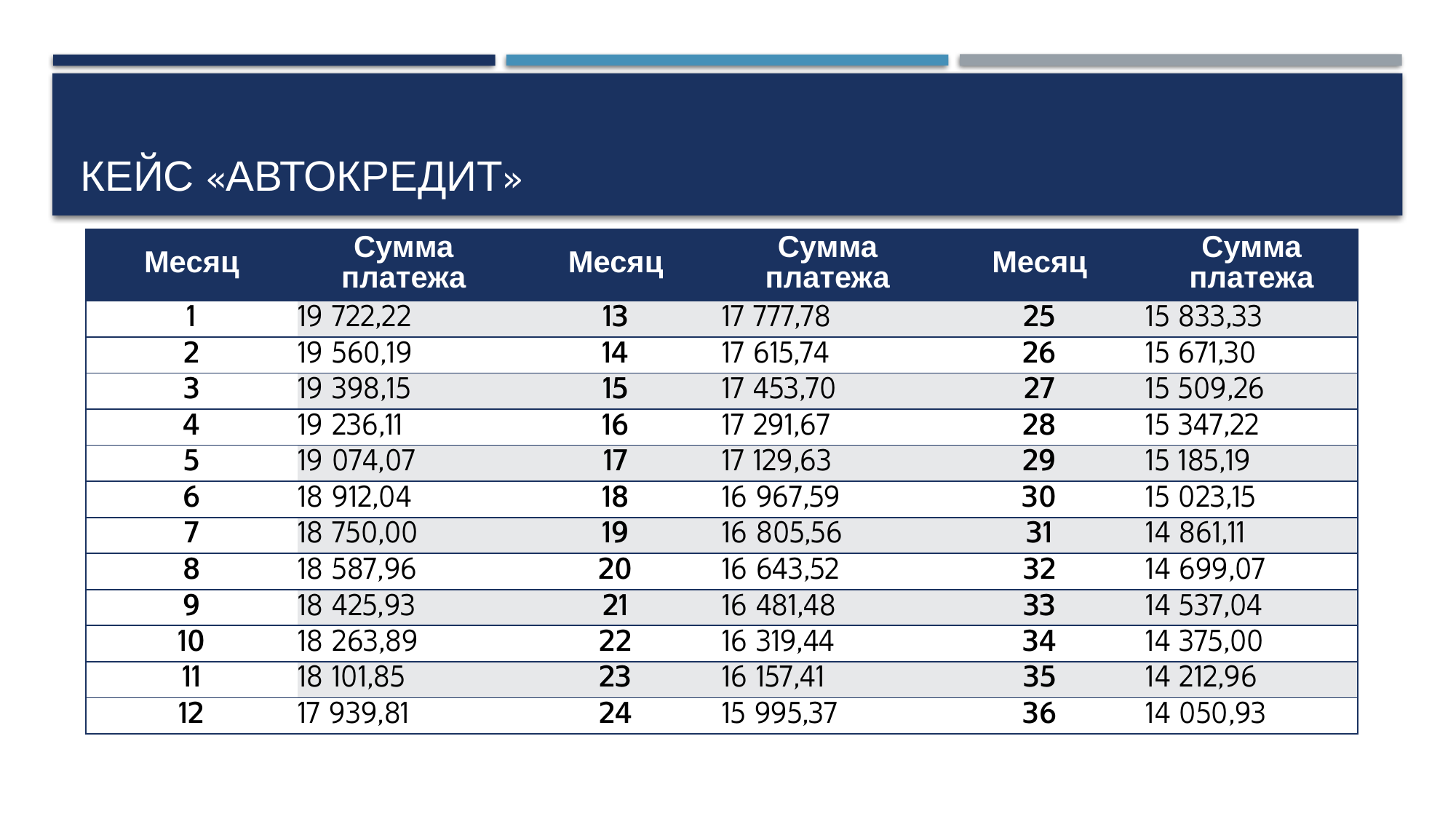

# КЕЙС «АВТОКРЕДИТ»
| Месяц | Сумма платежа | Месяц | Сумма платежа | Месяц | Сумма платежа |
| --- | --- | --- | --- | --- | --- |
| 1 | 19 722,22 | 13 | 17 777,78 | 25 | 15 833,33 |
| 2 | 19 560,19 | 14 | 17 615,74 | 26 | 15 671,30 |
| 3 | 19 398,15 | 15 | 17 453,70 | 27 | 15 509,26 |
| 4 | 19 236,11 | 16 | 17 291,67 | 28 | 15 347,22 |
| 5 | 19 074,07 | 17 | 17 129,63 | 29 | 15 185,19 |
| 6 | 18 912,04 | 18 | 16 967,59 | 30 | 15 023,15 |
| 7 | 18 750,00 | 19 | 16 805,56 | 31 | 14 861,11 |
| 8 | 18 587,96 | 20 | 16 643,52 | 32 | 14 699,07 |
| 9 | 18 425,93 | 21 | 16 481,48 | 33 | 14 537,04 |
| 10 | 18 263,89 | 22 | 16 319,44 | 34 | 14 375,00 |
| 11 | 18 101,85 | 23 | 16 157,41 | 35 | 14 212,96 |
| 12 | 17 939,81 | 24 | 15 995,37 | 36 | 14 050,93 |